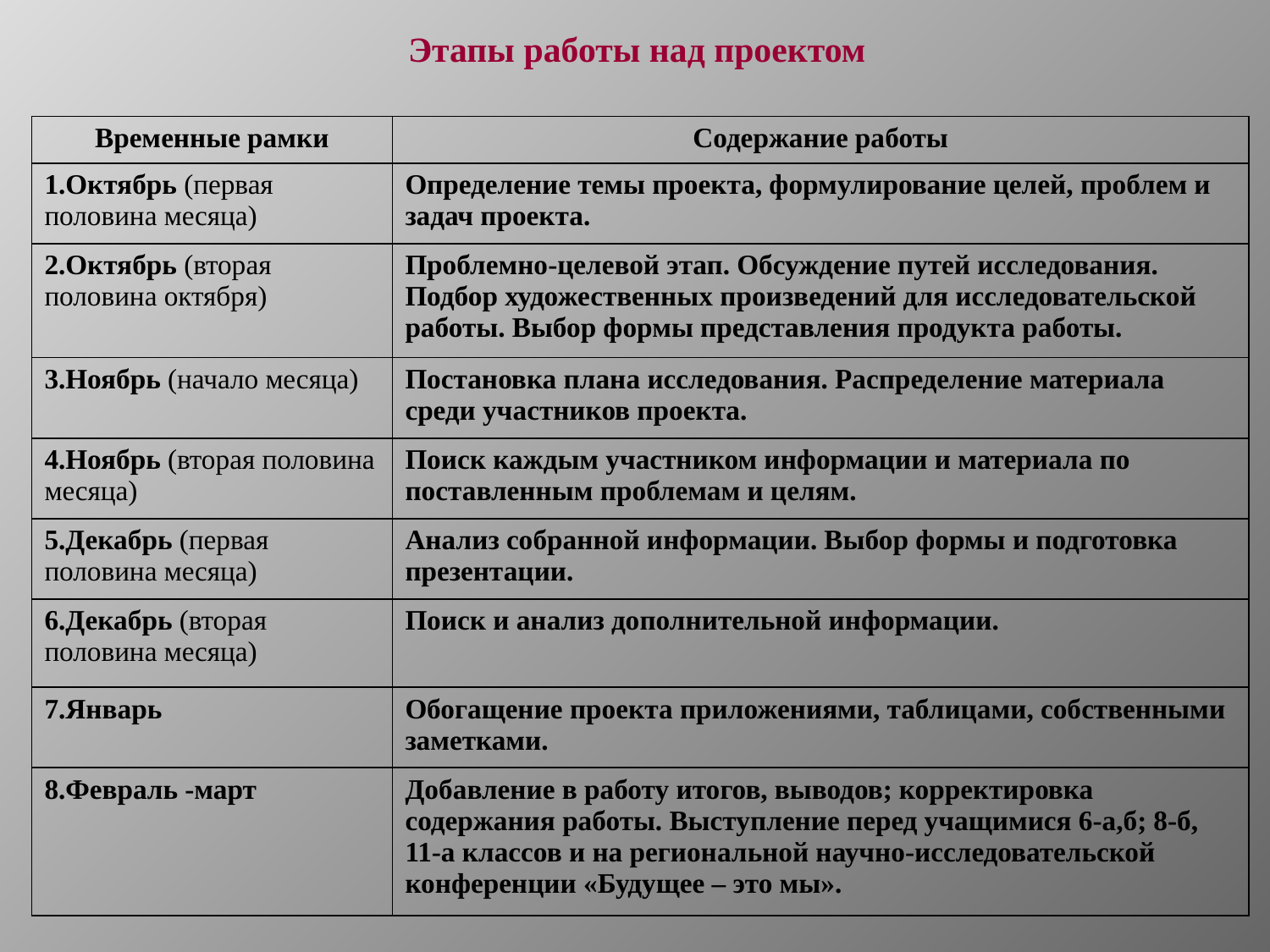

Этапы работы над проектом
| Временные рамки | Содержание работы |
| --- | --- |
| 1.Октябрь (первая половина месяца) | Определение темы проекта, формулирование целей, проблем и задач проекта. |
| 2.Октябрь (вторая половина октября) | Проблемно-целевой этап. Обсуждение путей исследования. Подбор художественных произведений для исследовательской работы. Выбор формы представления продукта работы. |
| 3.Ноябрь (начало месяца) | Постановка плана исследования. Распределение материала среди участников проекта. |
| 4.Ноябрь (вторая половина месяца) | Поиск каждым участником информации и материала по поставленным проблемам и целям. |
| 5.Декабрь (первая половина месяца) | Анализ собранной информации. Выбор формы и подготовка презентации. |
| 6.Декабрь (вторая половина месяца) | Поиск и анализ дополнительной информации. |
| 7.Январь | Обогащение проекта приложениями, таблицами, собственными заметками. |
| 8.Февраль -март | Добавление в работу итогов, выводов; корректировка содержания работы. Выступление перед учащимися 6-а,б; 8-б, 11-а классов и на региональной научно-исследовательской конференции «Будущее – это мы». |